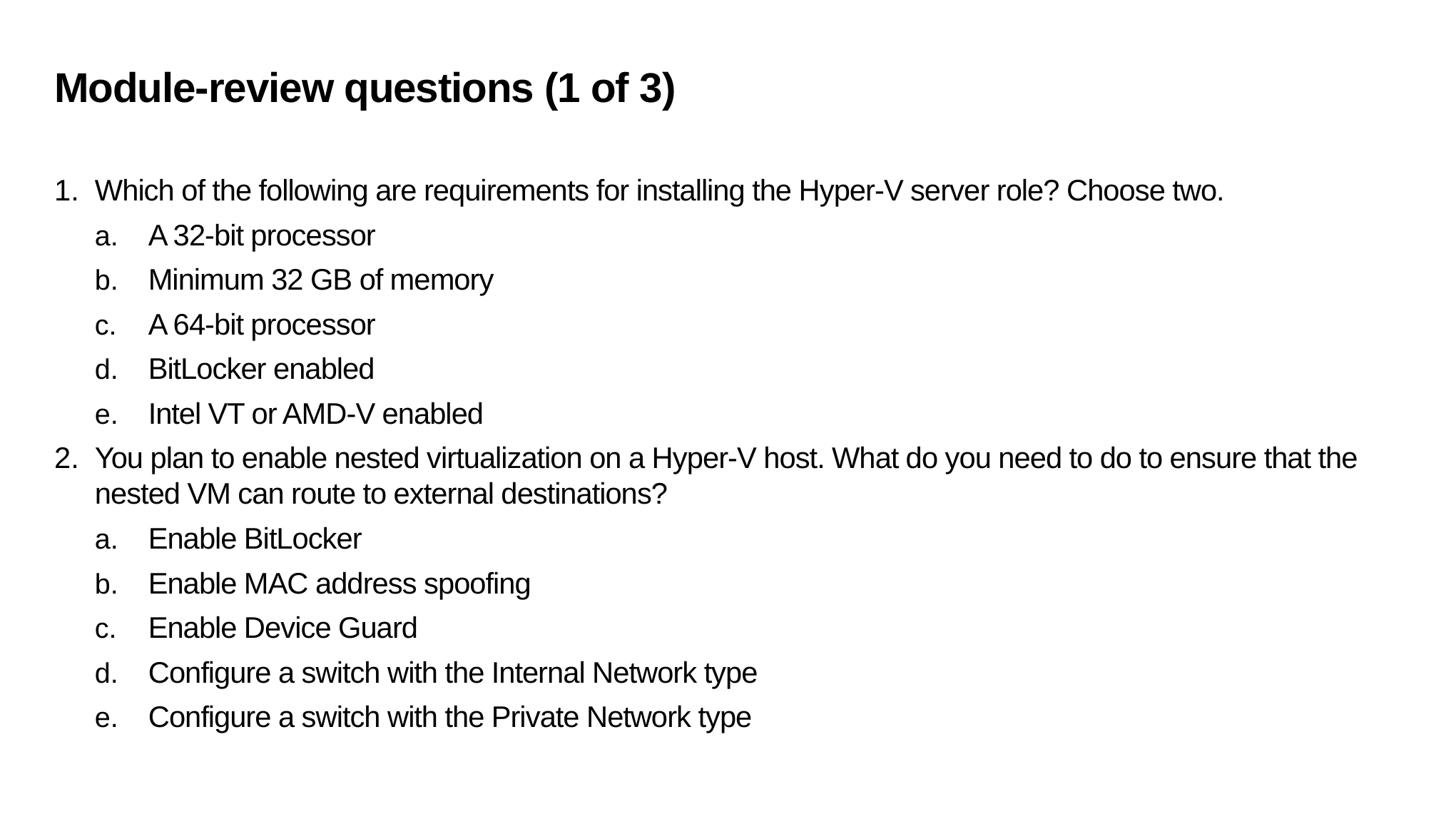

# Module-review questions (1 of 3)
Which of the following are requirements for installing the Hyper-V server role? Choose two.
A 32-bit processor
Minimum 32 GB of memory
A 64-bit processor
BitLocker enabled
Intel VT or AMD-V enabled
You plan to enable nested virtualization on a Hyper-V host. What do you need to do to ensure that the nested VM can route to external destinations?
Enable BitLocker
Enable MAC address spoofing
Enable Device Guard
Configure a switch with the Internal Network type
Configure a switch with the Private Network type